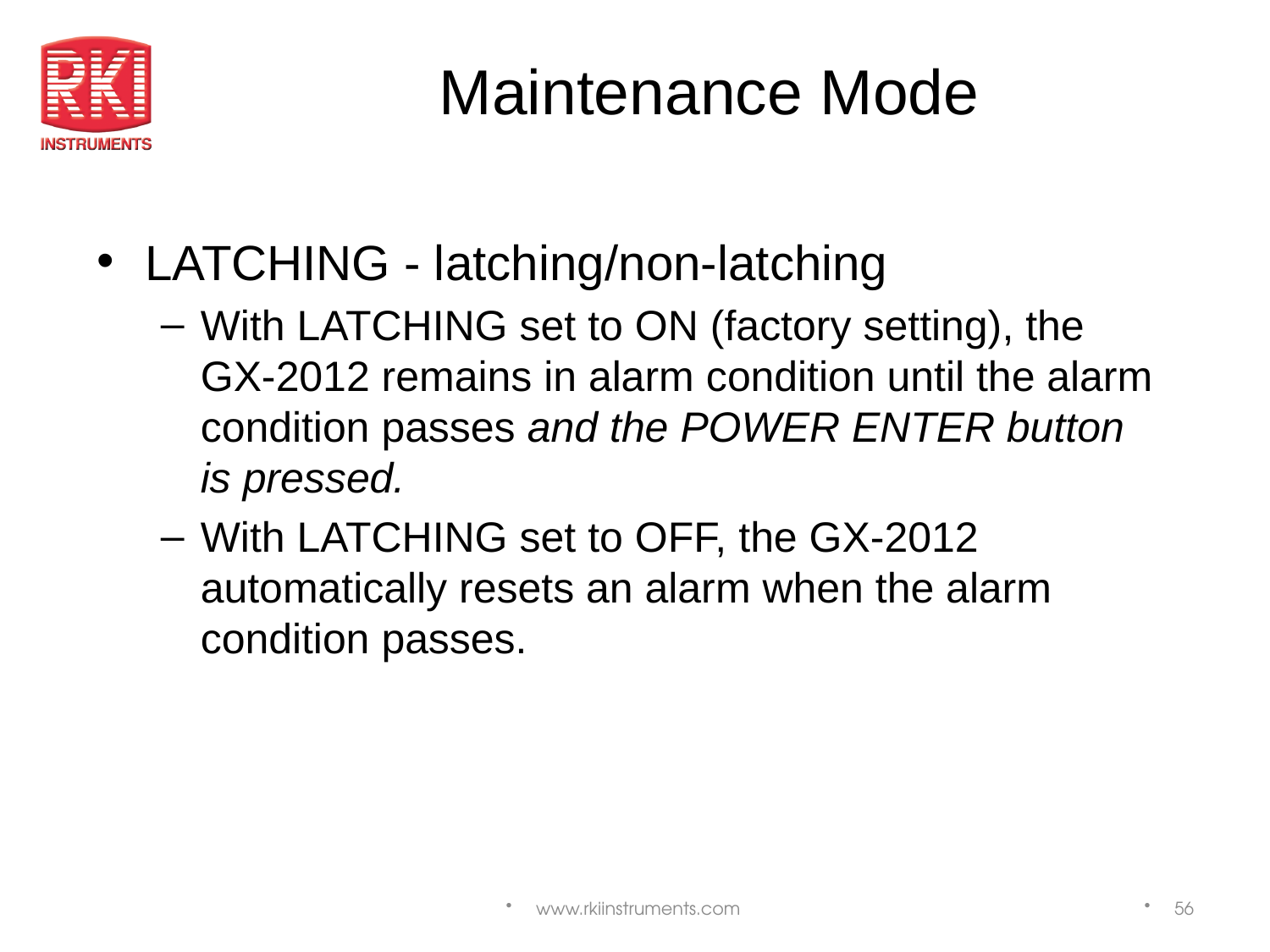

# Maintenance Mode
LATCHING - latching/non-latching
With LATCHING set to ON (factory setting), the GX-2012 remains in alarm condition until the alarm condition passes and the POWER ENTER button is pressed.
With LATCHING set to OFF, the GX-2012 automatically resets an alarm when the alarm condition passes.

www.rkiinstruments.com
56